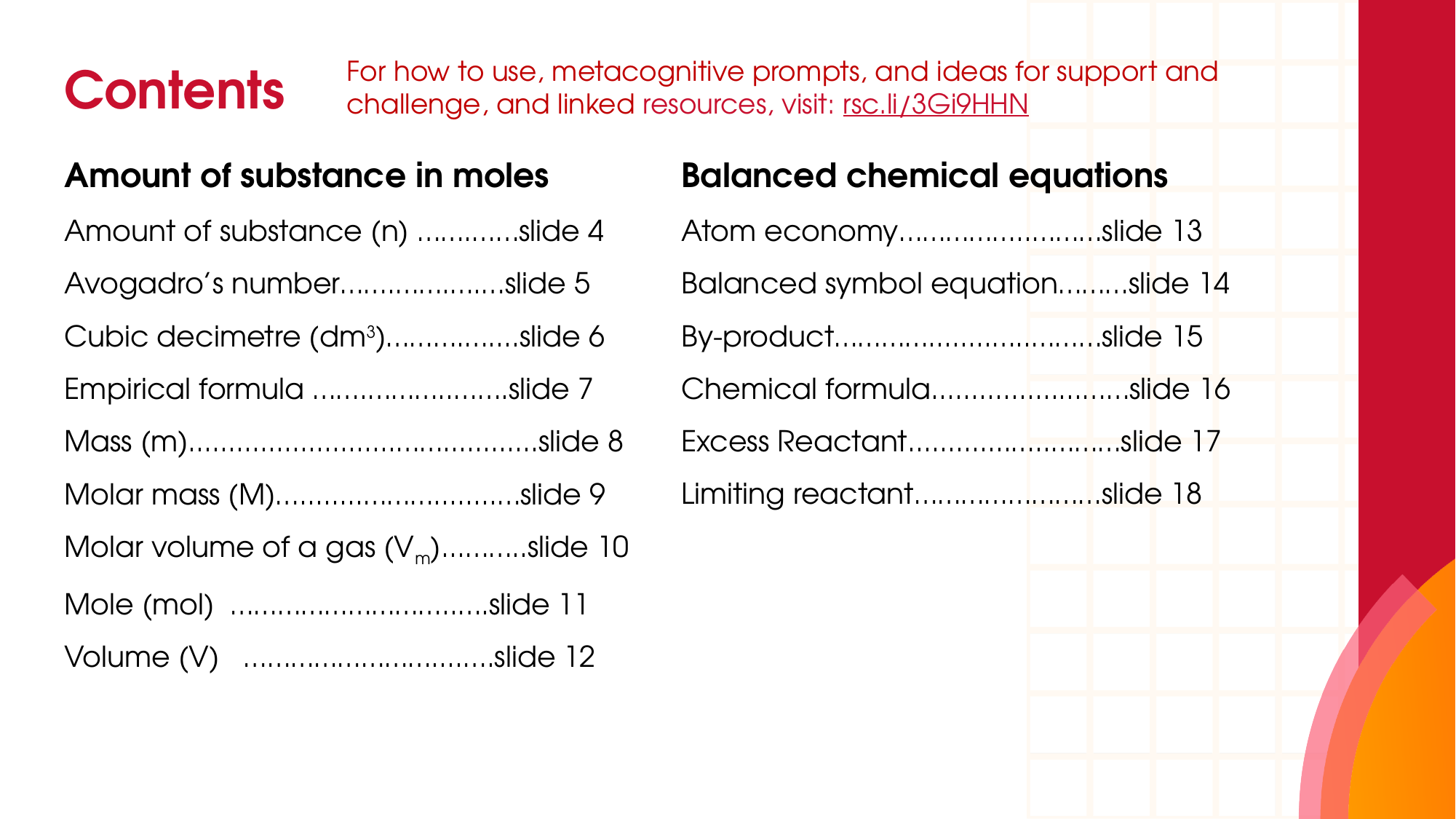

For how to use, metacognitive prompts, and ideas for support and challenge, and linked resources, visit: rsc.li/3Gi9HHN
# Contents
Amount of substance in moles
Amount of substance (n) …….……slide 4
Avogadro’s number…….…….….…slide 5
Cubic decimetre (dm3)……….…....slide 6
Empirical formula …….………..…….slide 7
Mass (m)..........................……............slide 8
Molar mass (M)…........………........…slide 9
Molar volume of a gas (Vm)...……..slide 10
Mole (mol)  ………………………..….slide 11
Volume (V)   ……………………....….slide 12
Balanced chemical equations
Atom economy……………..………slide 13
Balanced symbol equation………slide 14
By-product…………........…..………slide 15
Chemical formula...................……slide 16
Excess Reactant.............…..………slide 17
Limiting reactant……………………slide 18